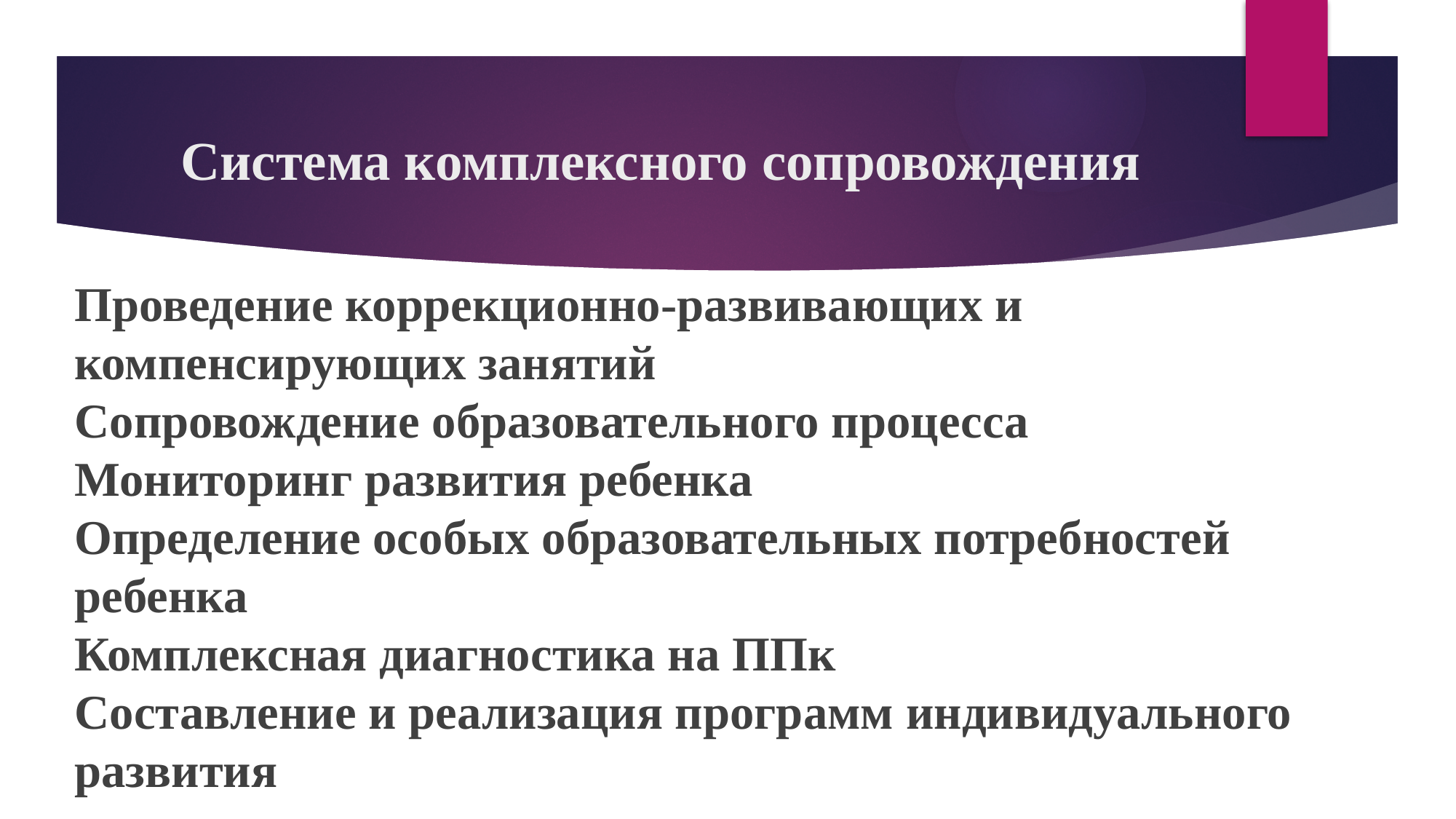

# Система комплексного сопровождения
Проведение коррекционно-развивающих и компенсирующих занятий
Сопровождение образовательного процесса
Мониторинг развития ребенка
Определение особых образовательных потребностей ребенка
Комплексная диагностика на ППк
Составление и реализация программ индивидуального развития